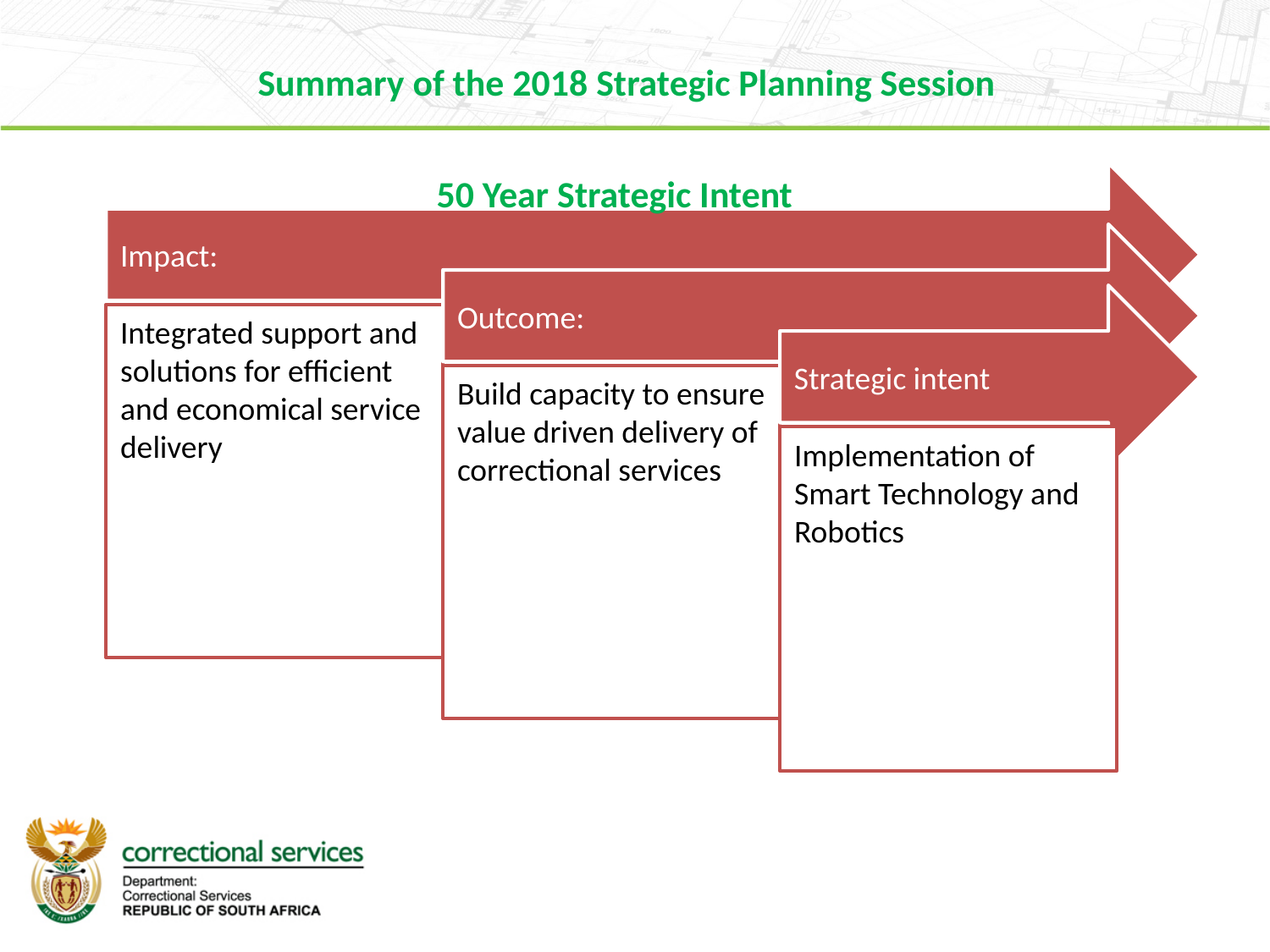

# Summary of the 2018 Strategic Planning Session
50 Year Strategic Intent
Impact:
Outcome:
Strategic intent
Integrated support and solutions for efficient and economical service delivery